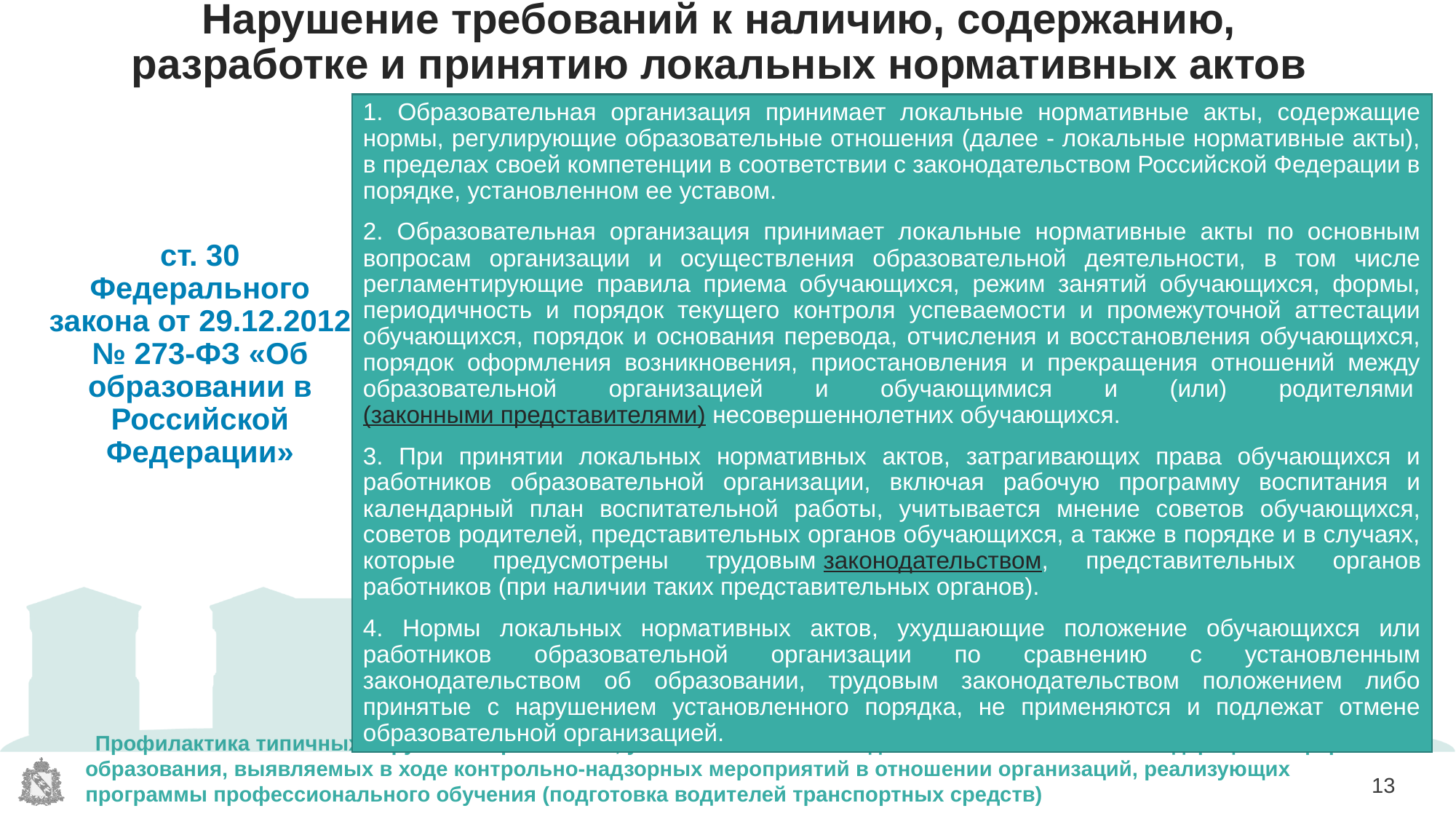

# Нарушение требований к наличию, содержанию, разработке и принятию локальных нормативных актов
1. Образовательная организация принимает локальные нормативные акты, содержащие нормы, регулирующие образовательные отношения (далее - локальные нормативные акты), в пределах своей компетенции в соответствии с законодательством Российской Федерации в порядке, установленном ее уставом.
2. Образовательная организация принимает локальные нормативные акты по основным вопросам организации и осуществления образовательной деятельности, в том числе регламентирующие правила приема обучающихся, режим занятий обучающихся, формы, периодичность и порядок текущего контроля успеваемости и промежуточной аттестации обучающихся, порядок и основания перевода, отчисления и восстановления обучающихся, порядок оформления возникновения, приостановления и прекращения отношений между образовательной организацией и обучающимися и (или) родителями (законными представителями) несовершеннолетних обучающихся.
3. При принятии локальных нормативных актов, затрагивающих права обучающихся и работников образовательной организации, включая рабочую программу воспитания и календарный план воспитательной работы, учитывается мнение советов обучающихся, советов родителей, представительных органов обучающихся, а также в порядке и в случаях, которые предусмотрены трудовым законодательством, представительных органов работников (при наличии таких представительных органов).
4. Нормы локальных нормативных актов, ухудшающие положение обучающихся или работников образовательной организации по сравнению с установленным законодательством об образовании, трудовым законодательством положением либо принятые с нарушением установленного порядка, не применяются и подлежат отмене образовательной организацией.
ст. 30 Федерального закона от 29.12.2012 № 273-ФЗ «Об образовании в Российской Федерации»